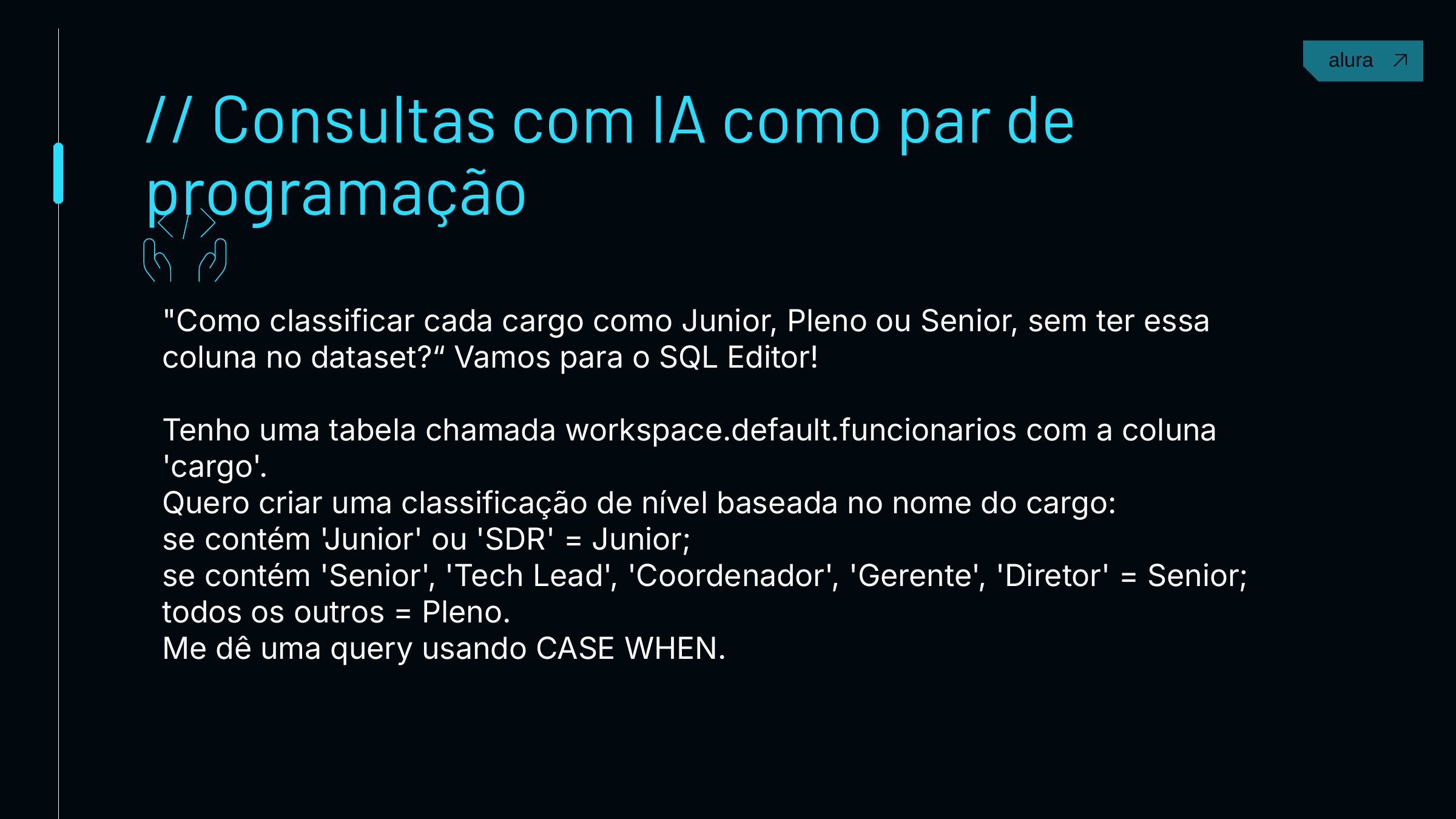

Contact
// Consultas com IA como par de programação

"Como classificar cada cargo como Junior, Pleno ou Senior, sem ter essa coluna no dataset?“ Vamos para o SQL Editor!

Tenho uma tabela chamada workspace.default.funcionarios com a coluna 'cargo'.
Quero criar uma classificação de nível baseada no nome do cargo:
se contém 'Junior' ou 'SDR' = Junior;
se contém 'Senior', 'Tech Lead', 'Coordenador', 'Gerente', 'Diretor' = Senior;
todos os outros = Pleno.
Me dê uma query usando CASE WHEN.